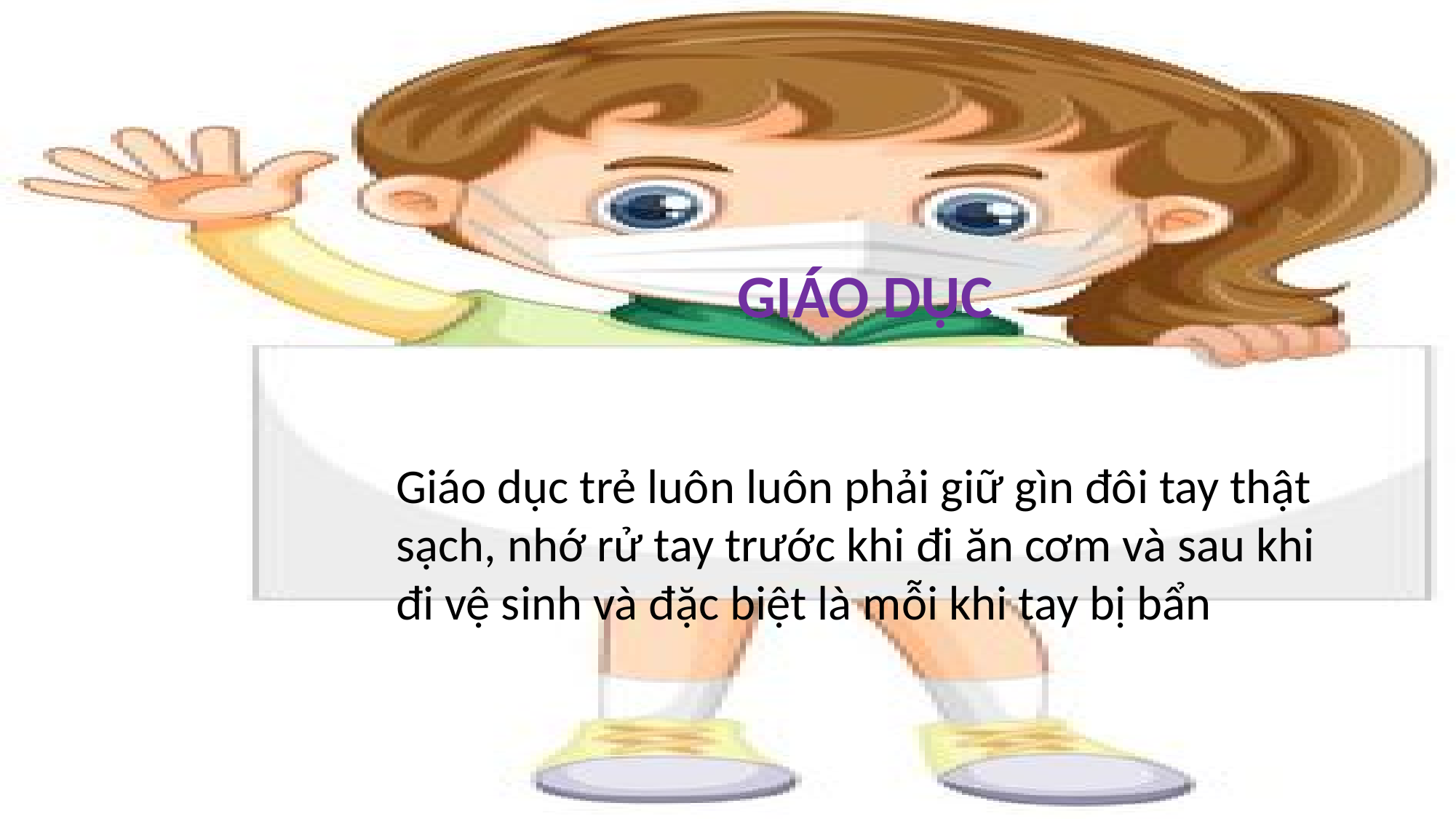

GIÁO DỤC
Giáo dục trẻ luôn luôn phải giữ gìn đôi tay thật sạch, nhớ rử tay trước khi đi ăn cơm và sau khi đi vệ sinh và đặc biệt là mỗi khi tay bị bẩn